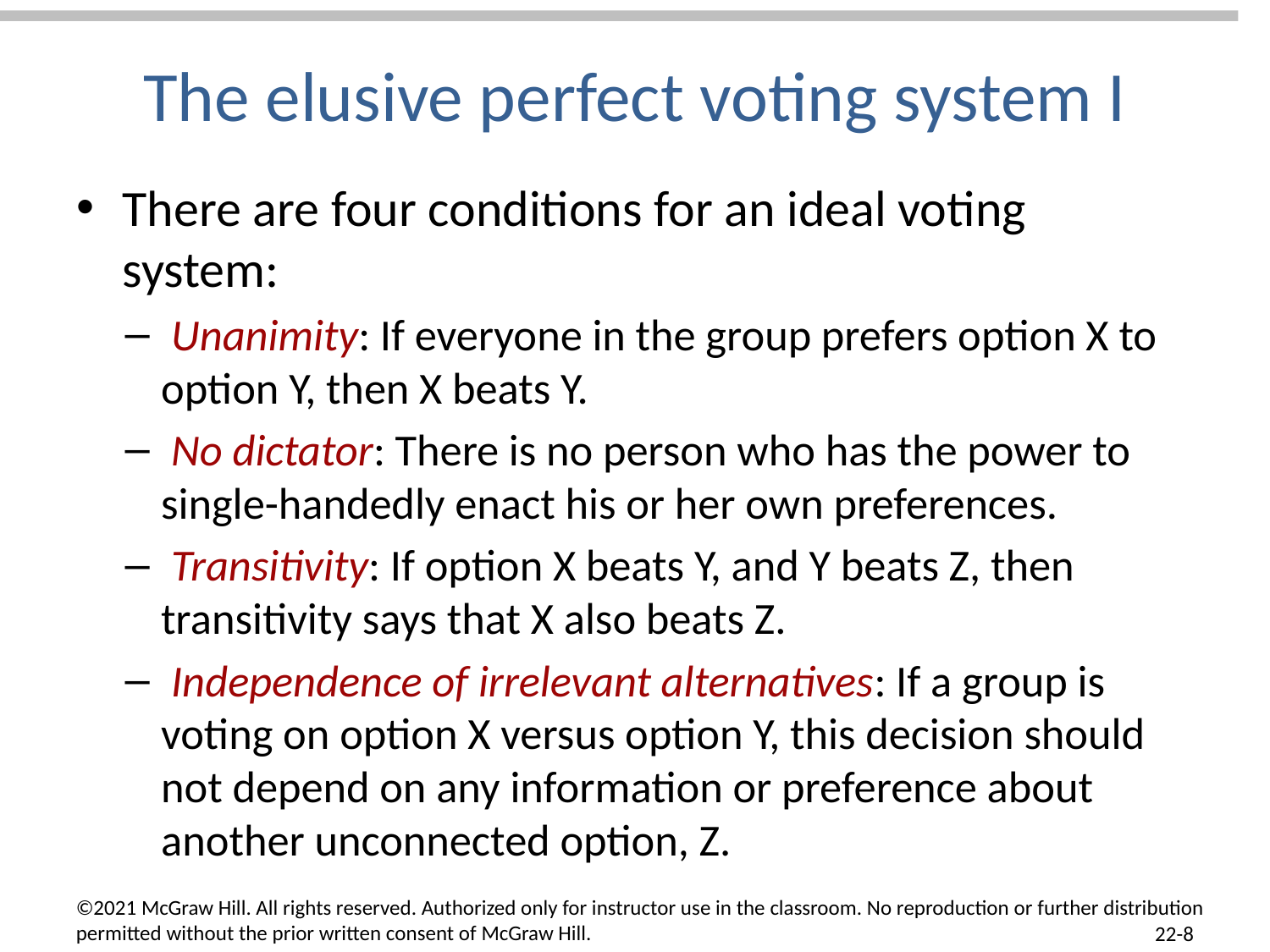

# The elusive perfect voting system I
There are four conditions for an ideal voting system:
 Unanimity: If everyone in the group prefers option X to option Y, then X beats Y.
 No dictator: There is no person who has the power to single-handedly enact his or her own preferences.
 Transitivity: If option X beats Y, and Y beats Z, then transitivity says that X also beats Z.
 Independence of irrelevant alternatives: If a group is voting on option X versus option Y, this decision should not depend on any information or preference about another unconnected option, Z.